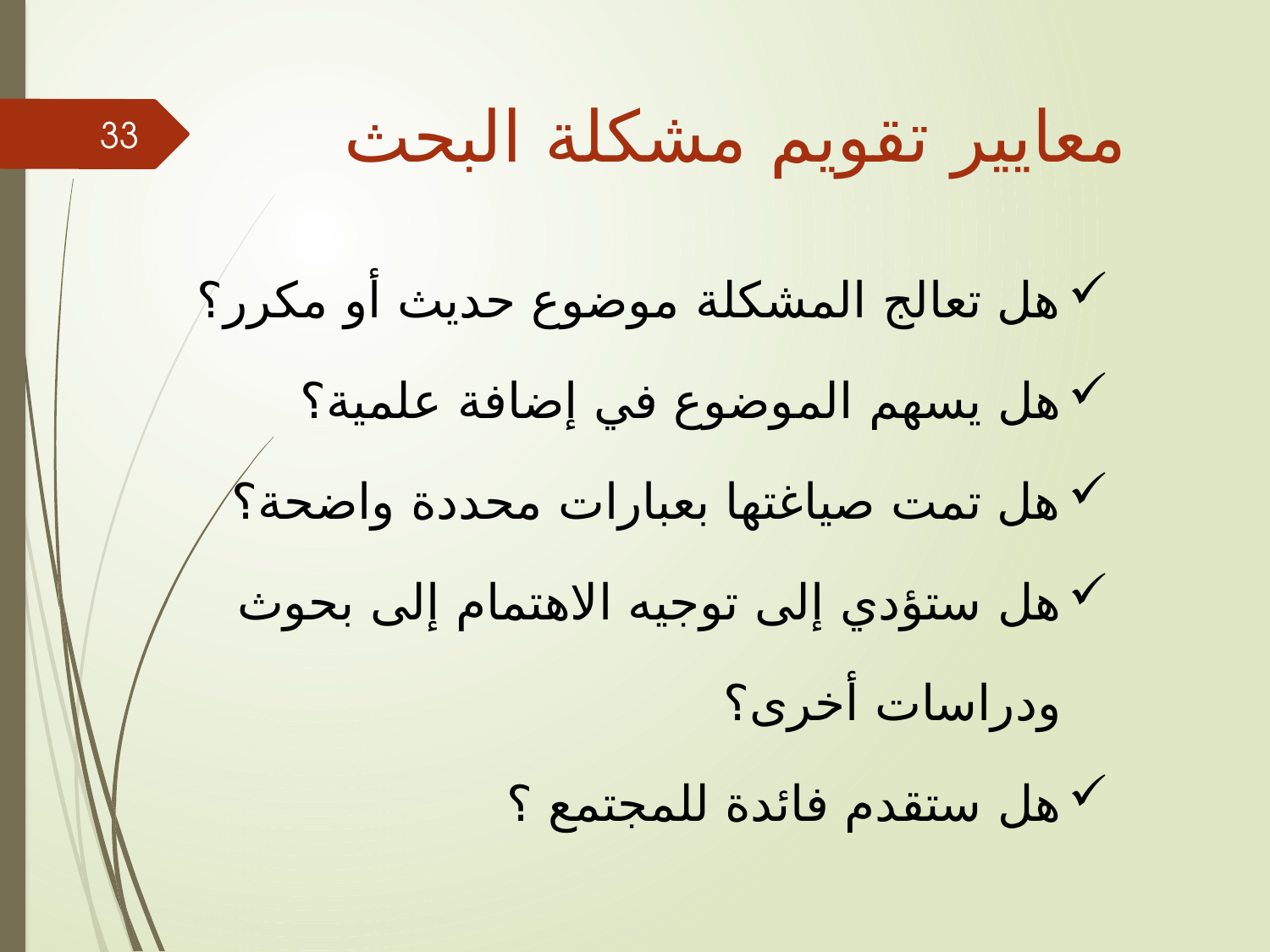

# معايير تقويم مشكلة البحث
33
هل تعالج المشكلة موضوع حديث أو مكرر؟
هل يسهم الموضوع في إضافة علمية؟
هل تمت صياغتها بعبارات محددة واضحة؟
هل ستؤدي إلى توجيه الاهتمام إلى بحوث ودراسات أخرى؟
هل ستقدم فائدة للمجتمع ؟